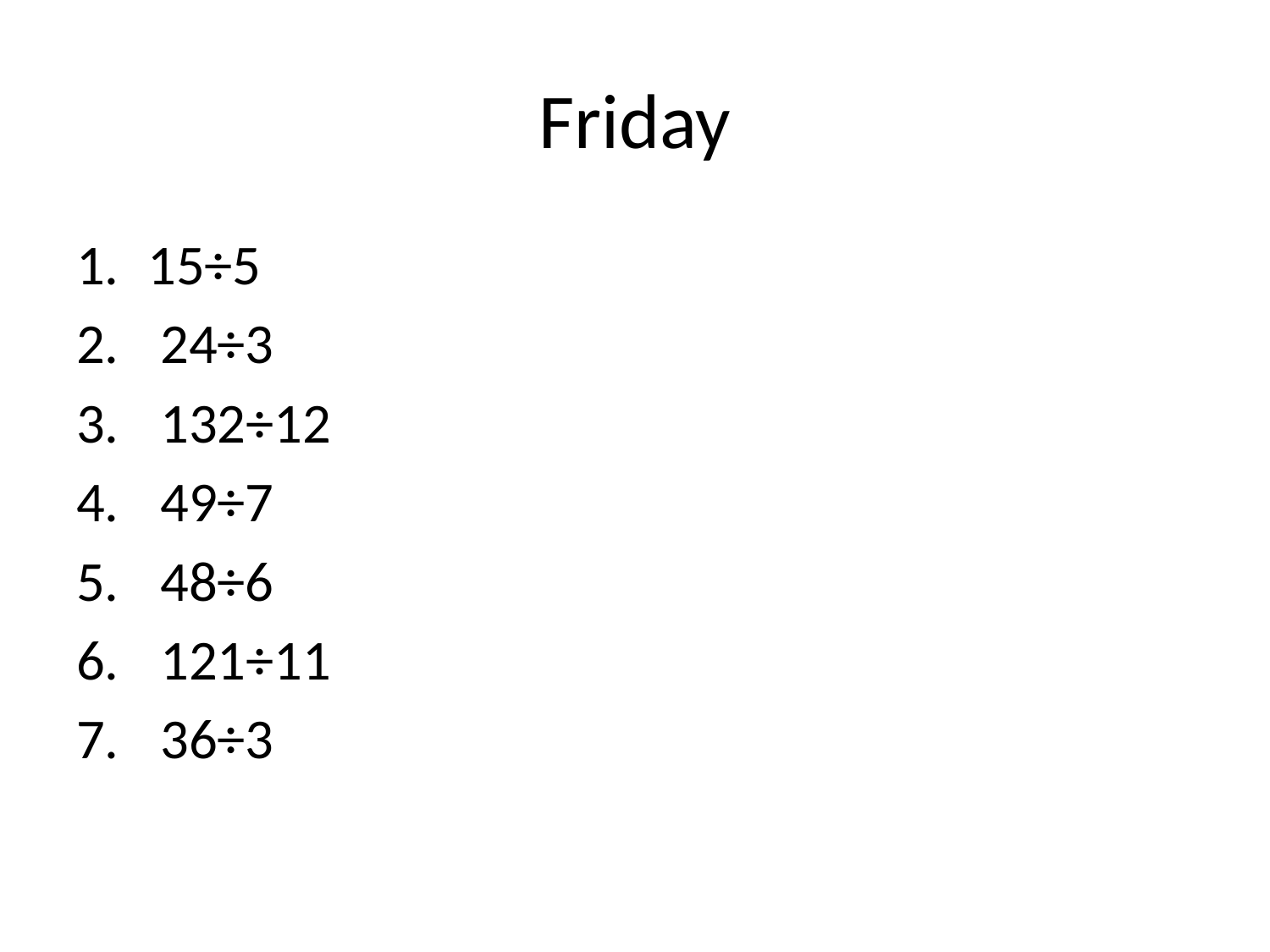

# Friday
15÷5
 24÷3
 132÷12
 49÷7
 48÷6
 121÷11
 36÷3